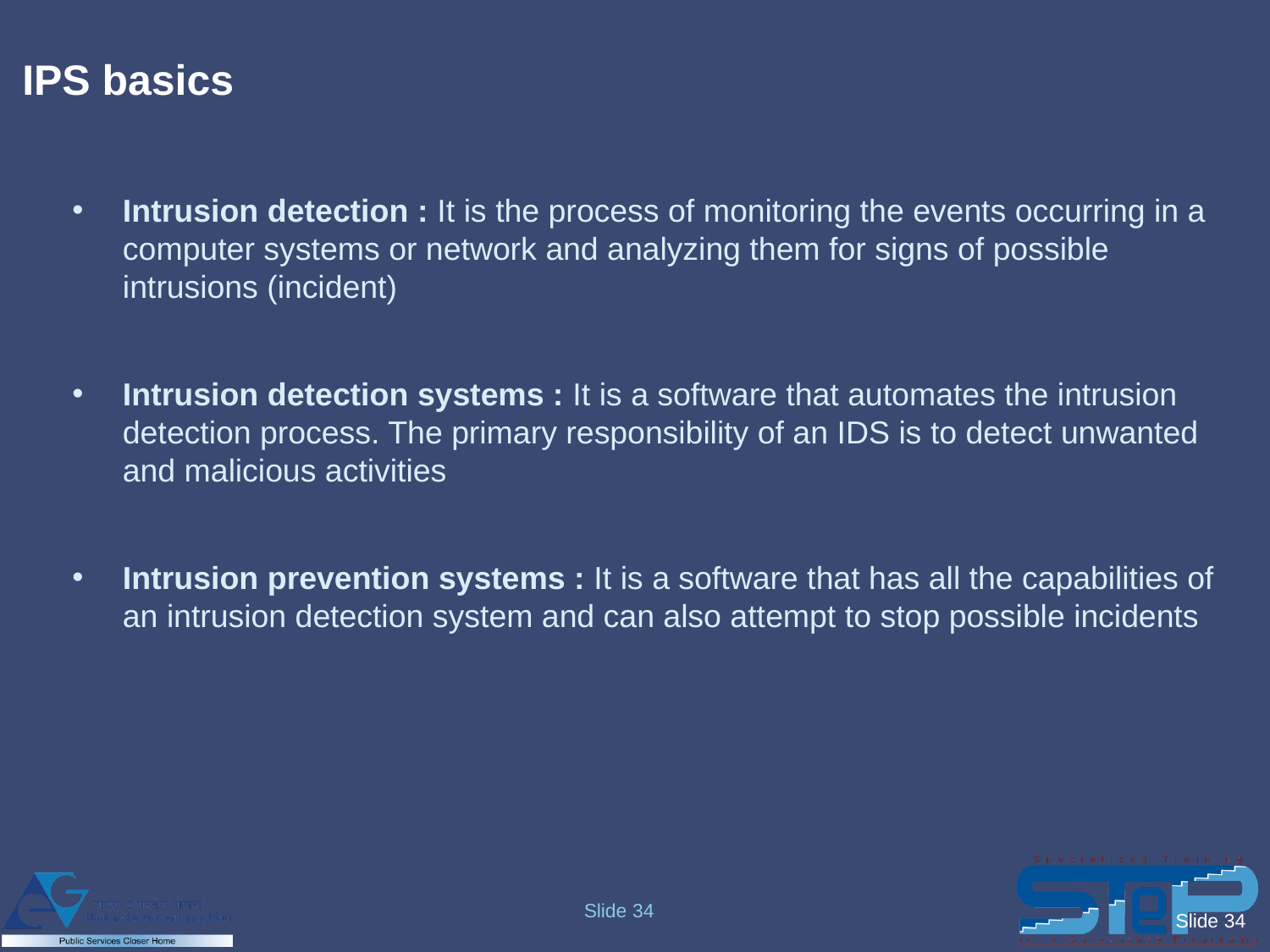

# IPS basics
Intrusion detection : It is the process of monitoring the events occurring in a computer systems or network and analyzing them for signs of possible intrusions (incident)

Intrusion detection systems : It is a software that automates the intrusion detection process. The primary responsibility of an IDS is to detect unwanted and malicious activities

Intrusion prevention systems : It is a software that has all the capabilities of an intrusion detection system and can also attempt to stop possible incidents

Slide 34